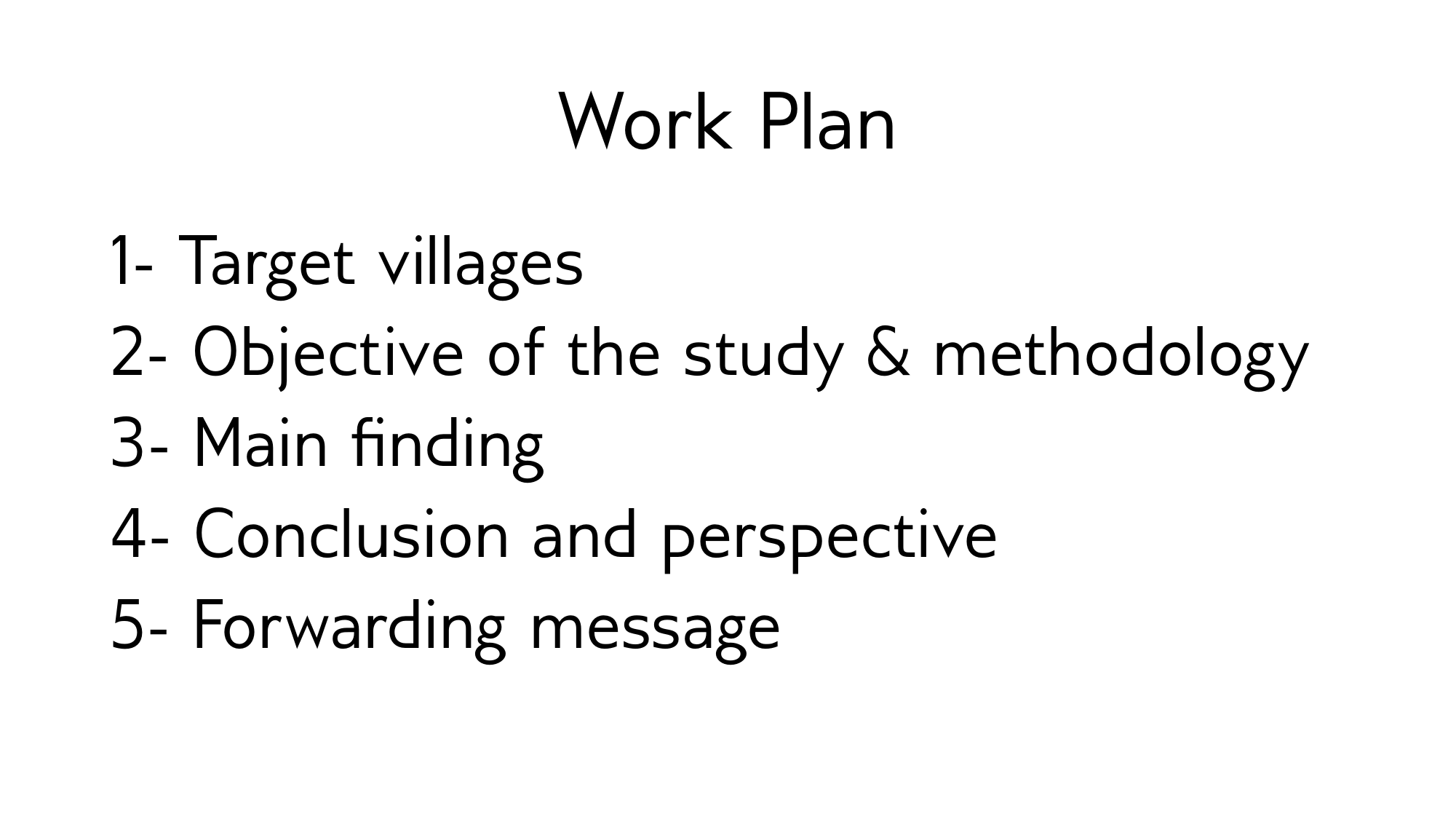

# Work Plan
1- Target villages
2- Objective of the study & methodology
3- Main finding
4- Conclusion and perspective
5- Forwarding message